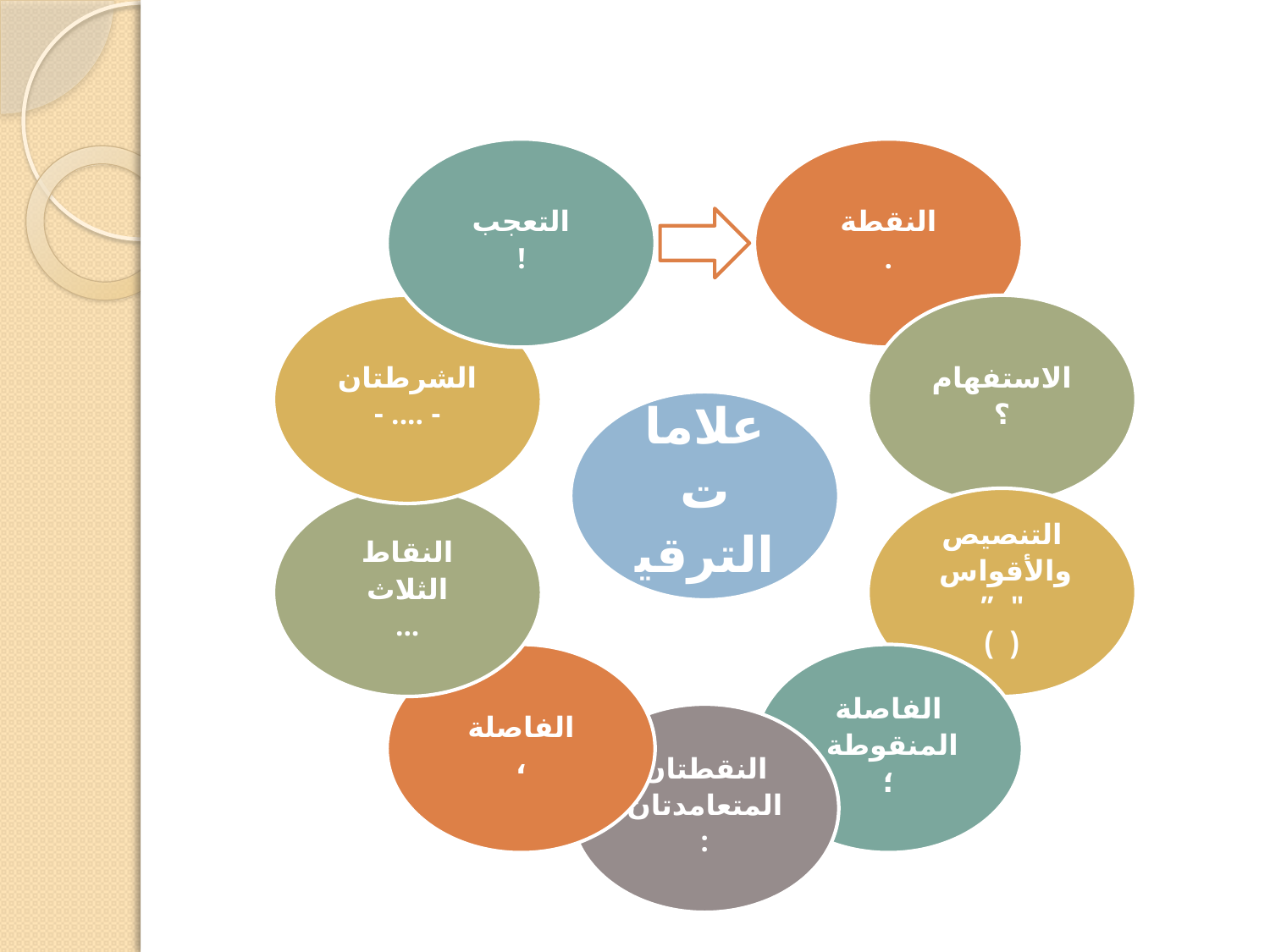

النقطة
.
"  ”
(  )
؟
الفاصلة المنقوطة
؛
النقطتان المتعامدتان
:
...
التعجب
!
الفاصلة
،
الشرطتان
- .... -